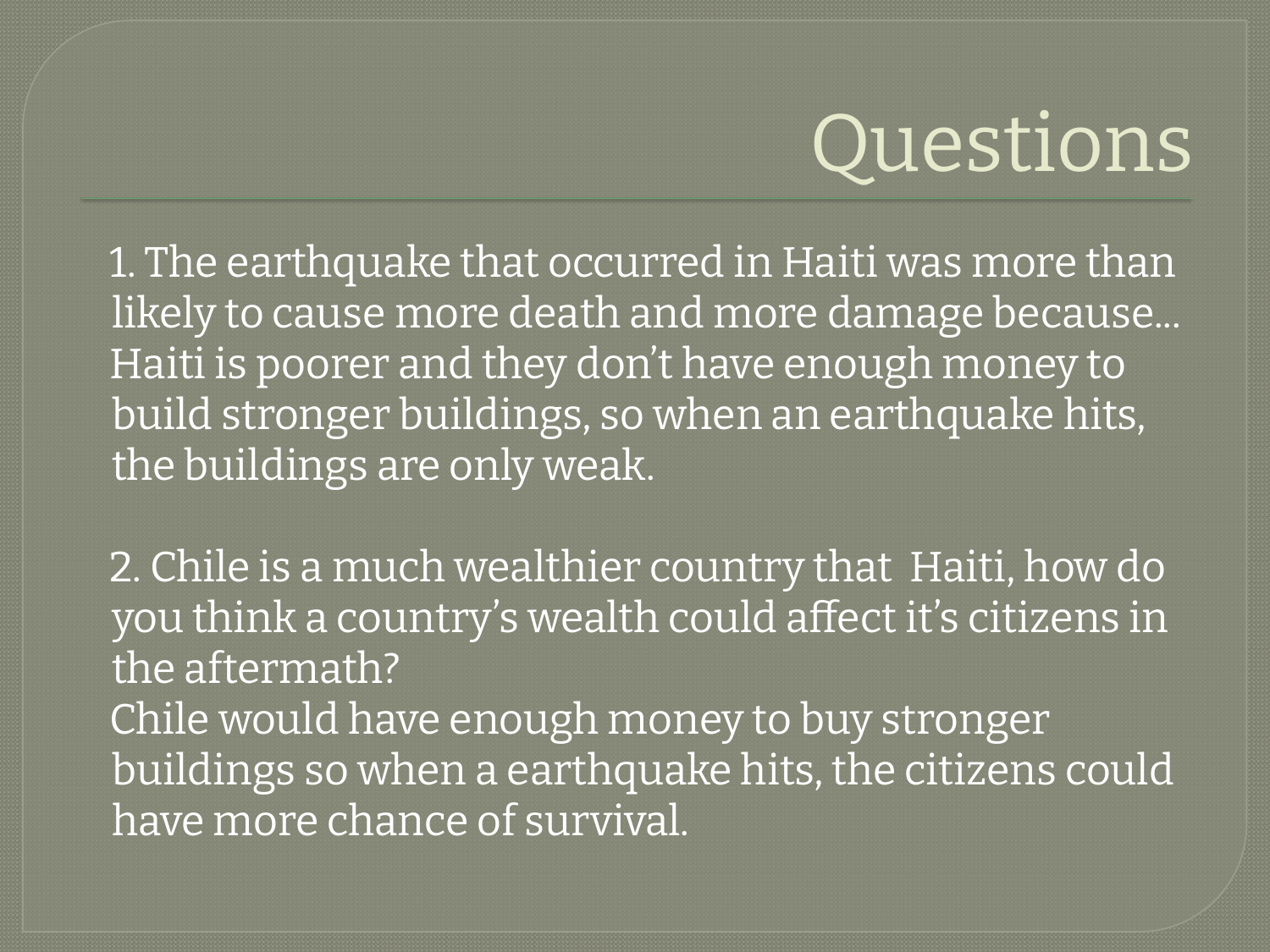

# Questions
    1. The earthquake that occurred in Haiti was more than likely to cause more death and more damage because...
    Haiti is poorer and they don’t have enough money to build stronger buildings, so when an earthquake hits, the buildings are only weak.

    2. Chile is a much wealthier country that  Haiti, how do you think a country’s wealth could affect it’s citizens in the aftermath?
    Chile would have enough money to buy stronger buildings so when a earthquake hits, the citizens could have more chance of survival.